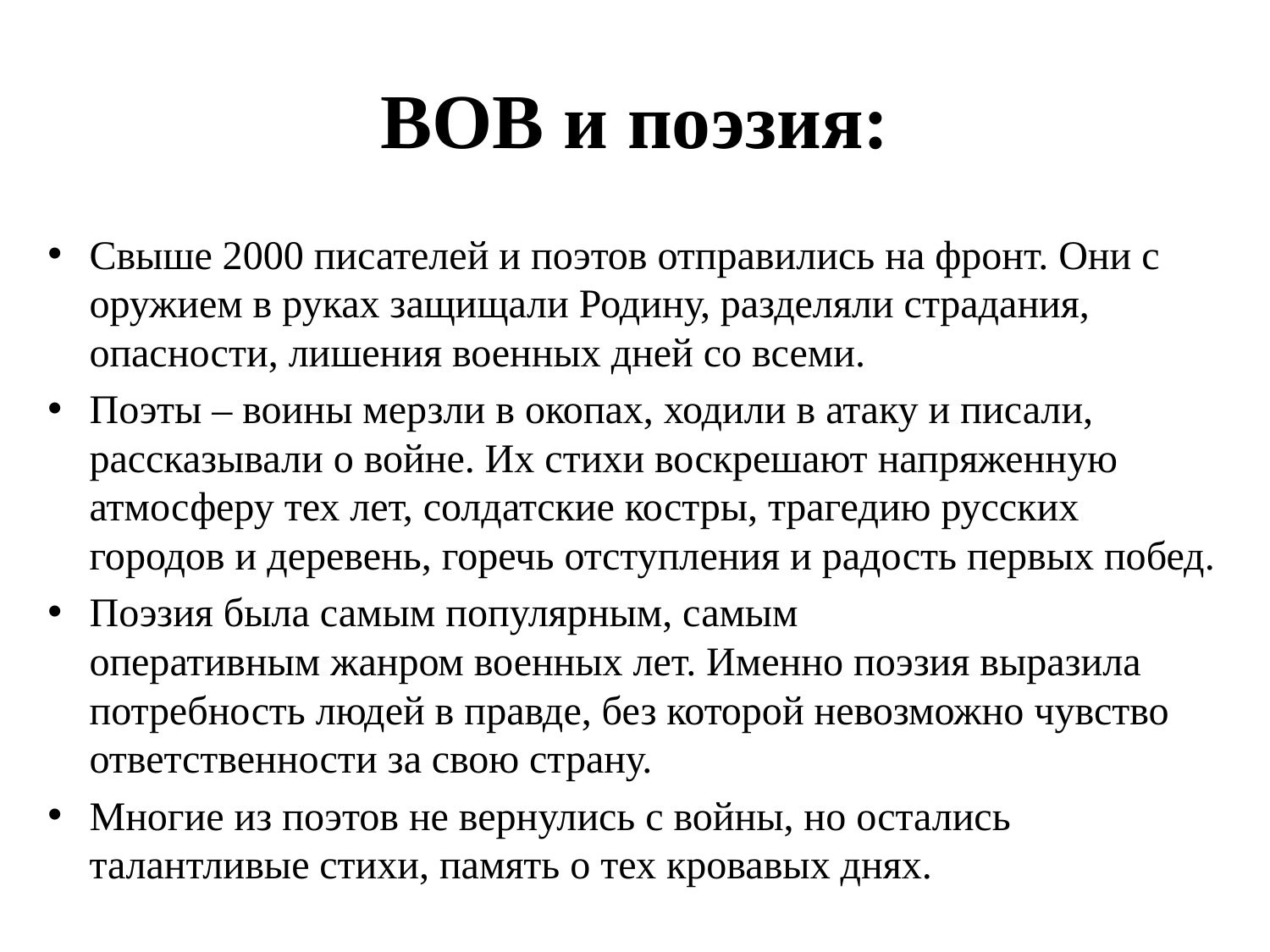

# ВОВ и поэзия:
Свыше 2000 писателей и поэтов отправились на фронт. Они с оружием в руках защищали Родину, разделяли страдания, опасности, лишения военных дней со всеми.
Поэты – воины мерзли в окопах, ходили в атаку и писали, рассказывали о войне. Их стихи воскрешают напряженную атмосферу тех лет, солдатские костры, трагедию русских городов и деревень, горечь отступления и радость первых побед.
Поэзия была самым популярным, самым оперативным жанром военных лет. Именно поэзия выразила потребность людей в правде, без которой невозможно чувство ответственности за свою страну.
Многие из поэтов не вернулись с войны, но остались талантливые стихи, память о тех кровавых днях.